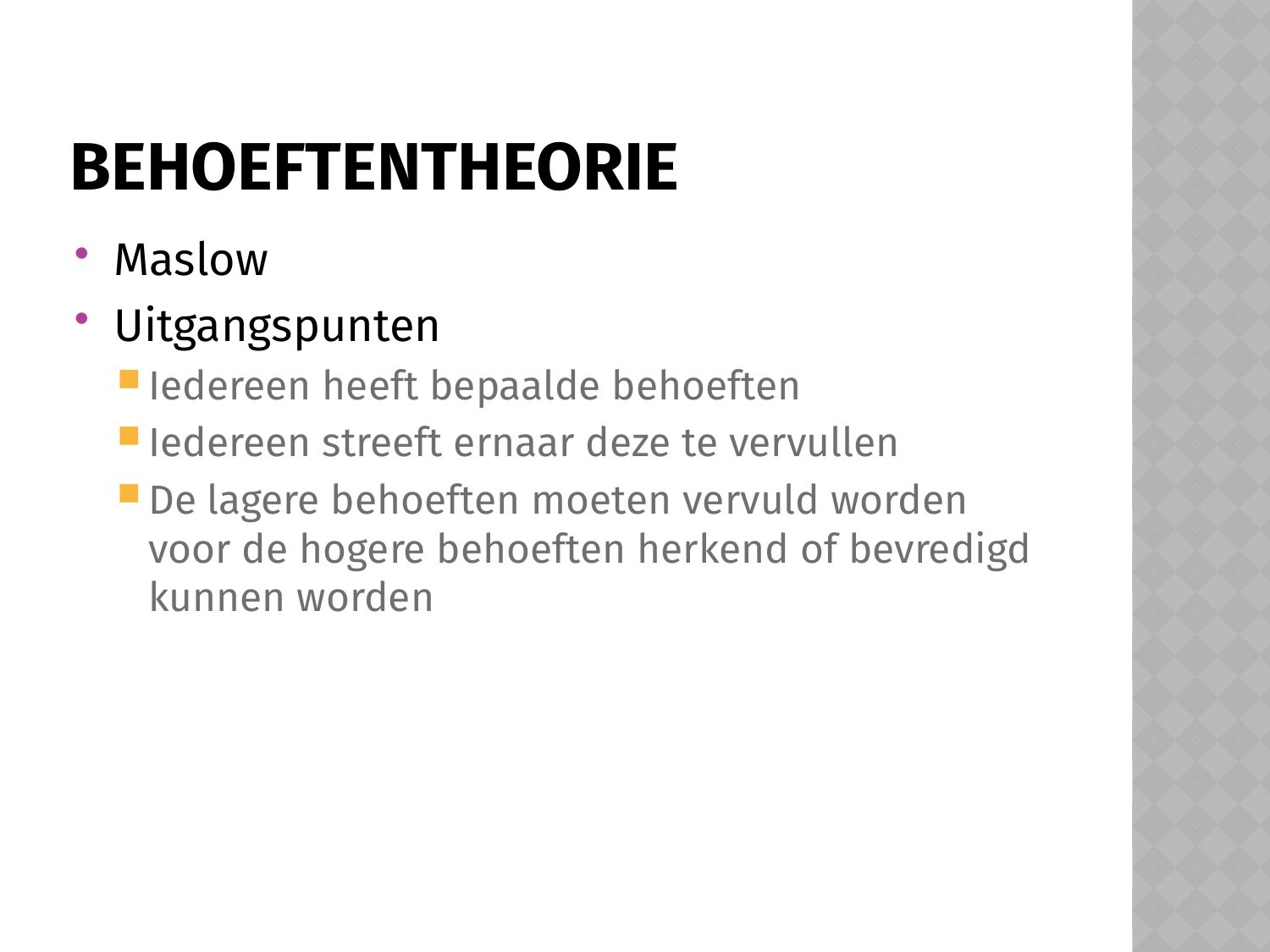

# Behoeftentheorie
Maslow
Uitgangspunten
Iedereen heeft bepaalde behoeften
Iedereen streeft ernaar deze te vervullen
De lagere behoeften moeten vervuld worden voor de hogere behoeften herkend of bevredigd kunnen worden